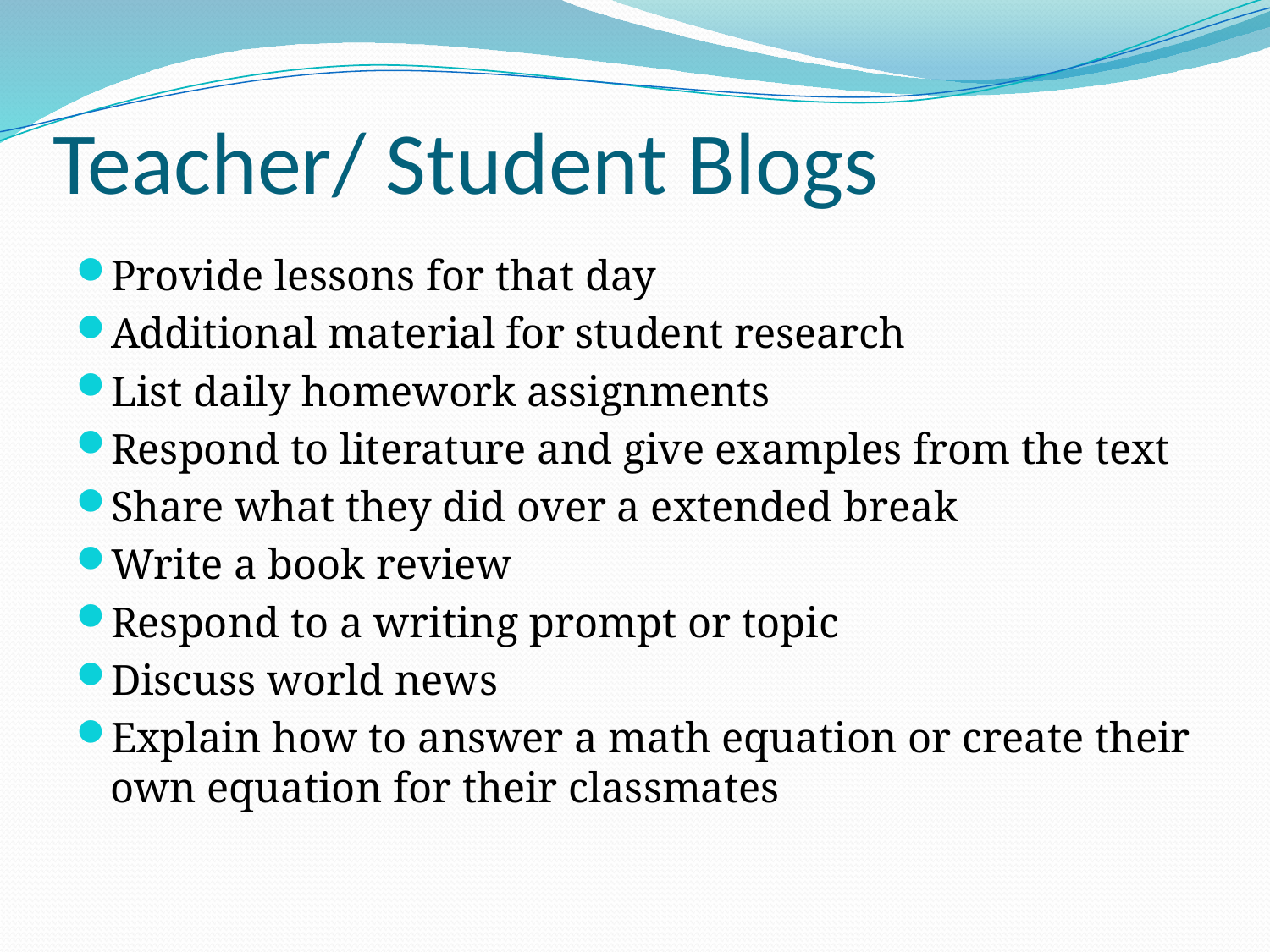

# Teacher/ Student Blogs
Provide lessons for that day
Additional material for student research
List daily homework assignments
Respond to literature and give examples from the text
Share what they did over a extended break
Write a book review
Respond to a writing prompt or topic
Discuss world news
Explain how to answer a math equation or create their own equation for their classmates